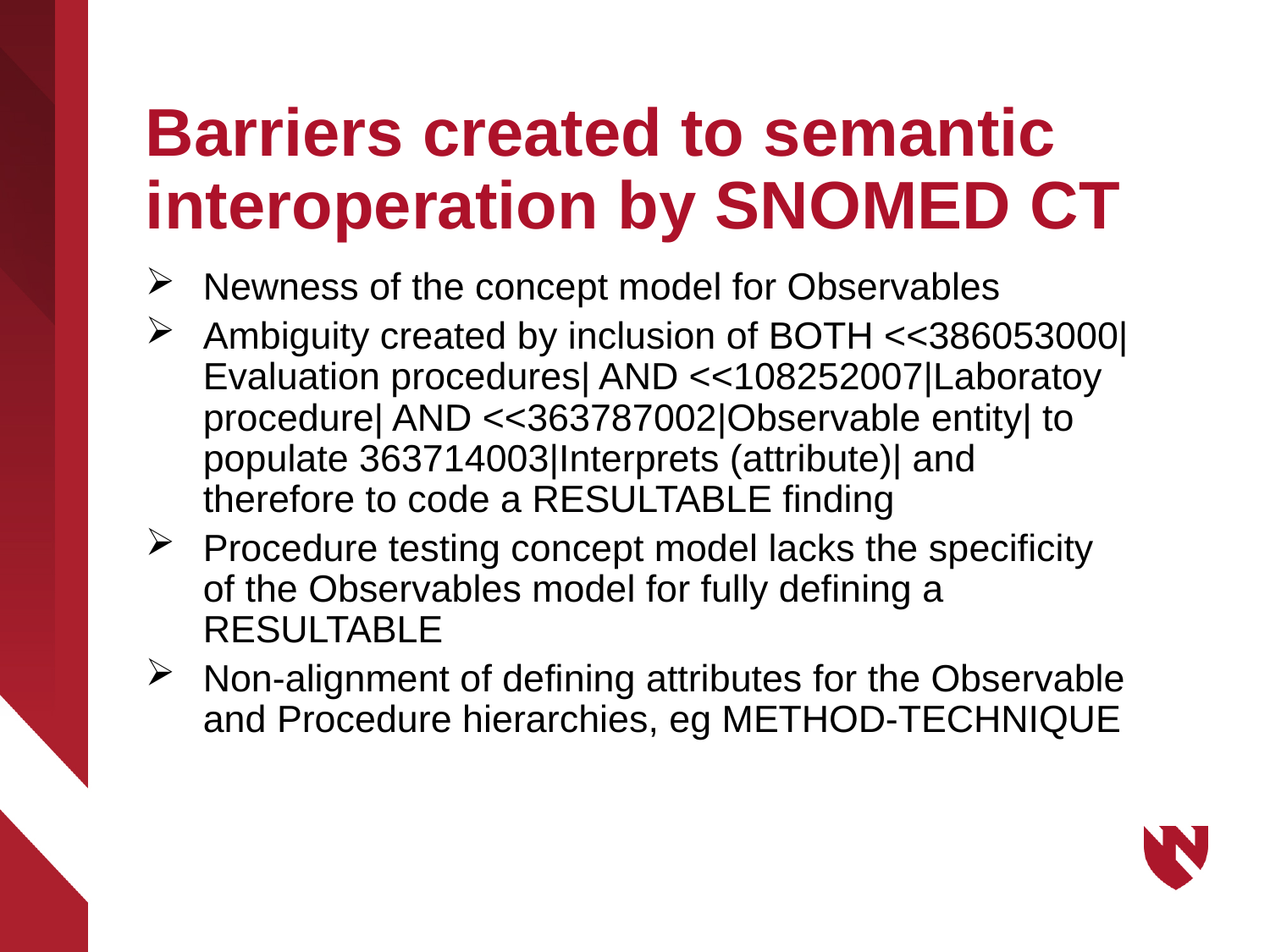

# Barriers created to semantic interoperation by SNOMED CT
Newness of the concept model for Observables
Ambiguity created by inclusion of BOTH <<386053000|Evaluation procedures| AND <<108252007|Laboratoy procedure| AND <<363787002|Observable entity| to populate 363714003|Interprets (attribute)| and therefore to code a RESULTABLE finding
Procedure testing concept model lacks the specificity of the Observables model for fully defining a RESULTABLE
Non-alignment of defining attributes for the Observable and Procedure hierarchies, eg METHOD-TECHNIQUE